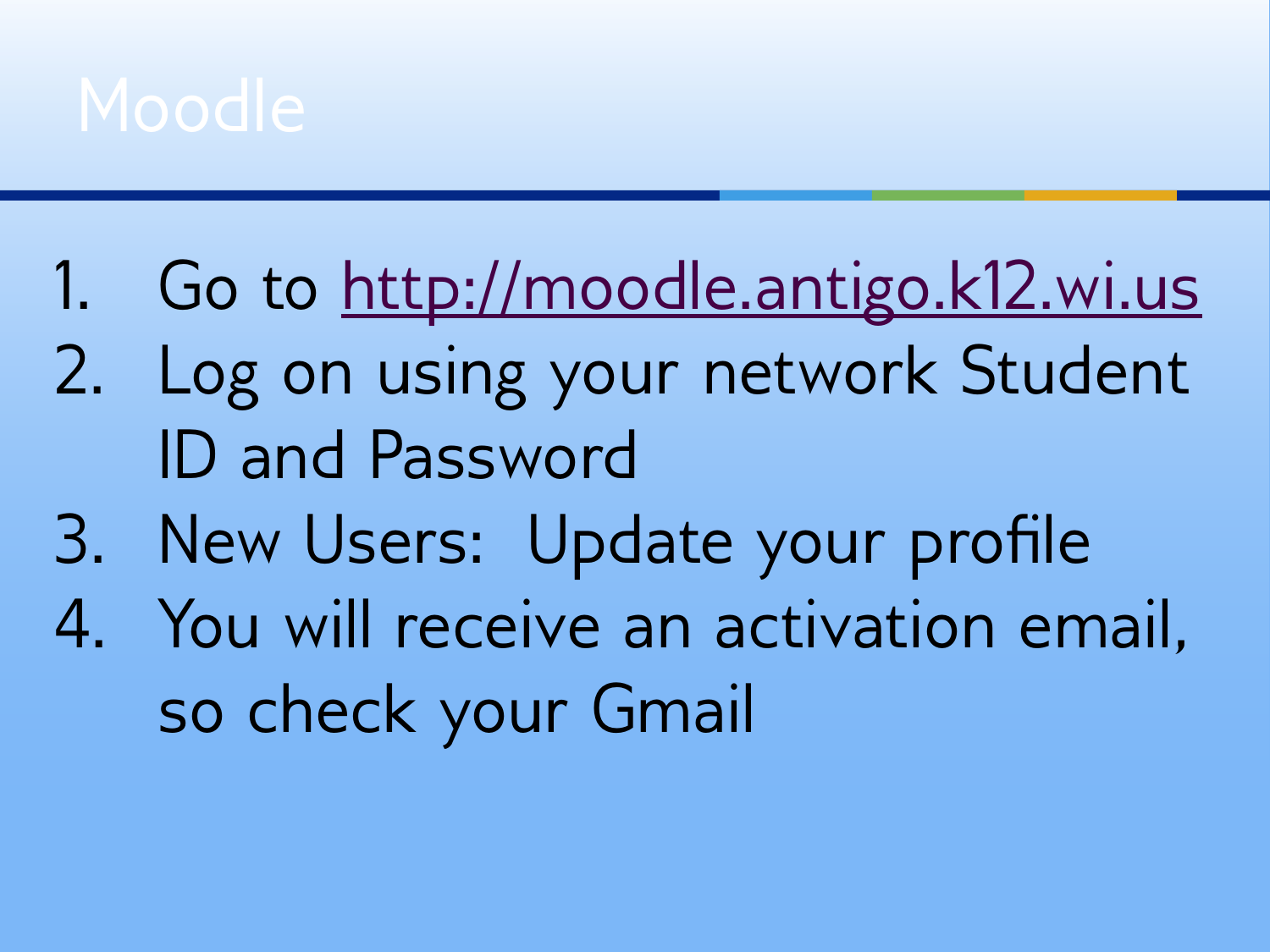

# Moodle
Go to http://moodle.antigo.k12.wi.us
Log on using your network Student ID and Password
New Users:  Update your profile
You will receive an activation email, so check your Gmail